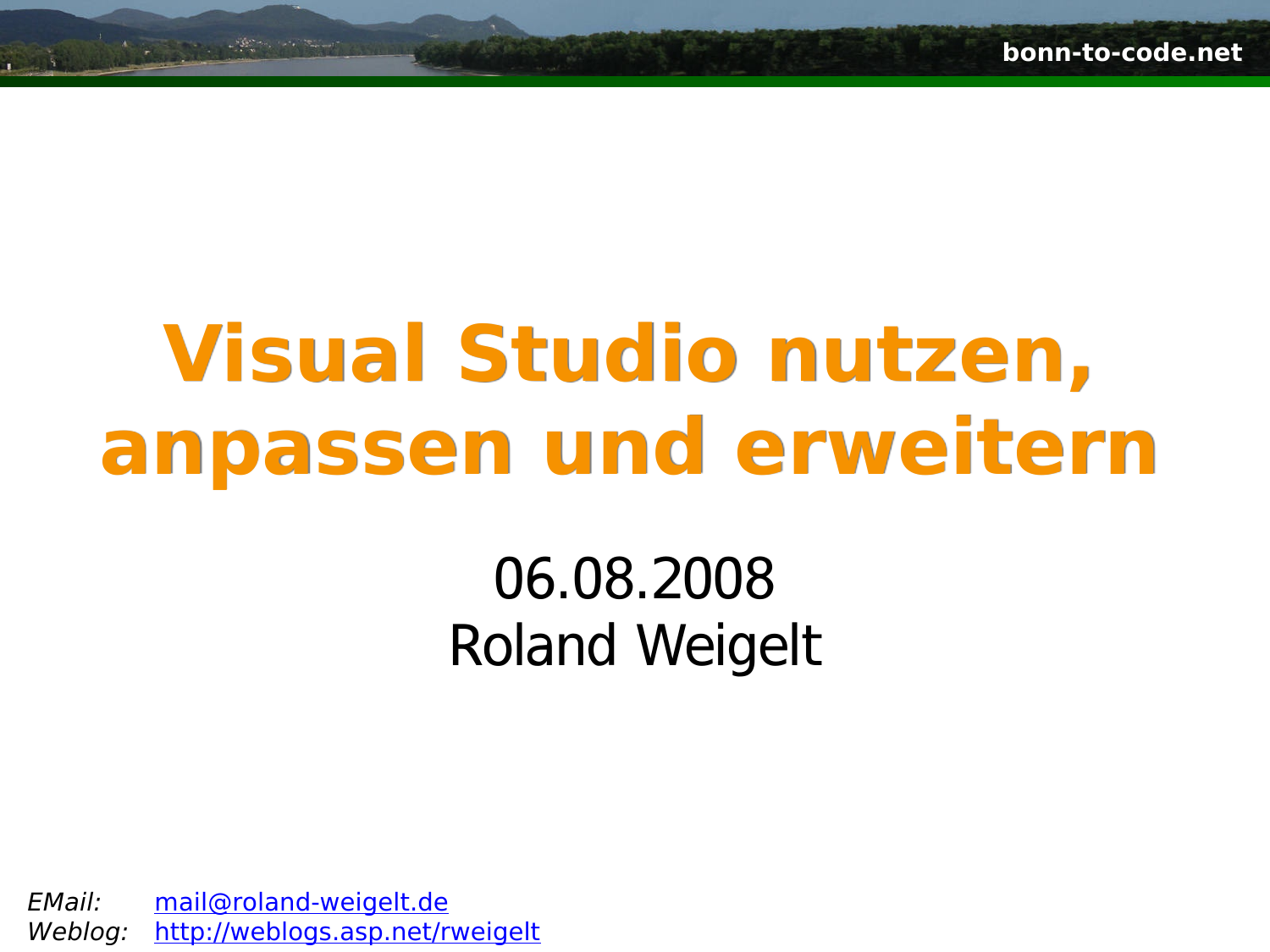

# Visual Studio nutzen, anpassen und erweitern
06.08.2008
Roland Weigelt
EMail:		mail@roland-weigelt.de
Weblog:	http://weblogs.asp.net/rweigelt